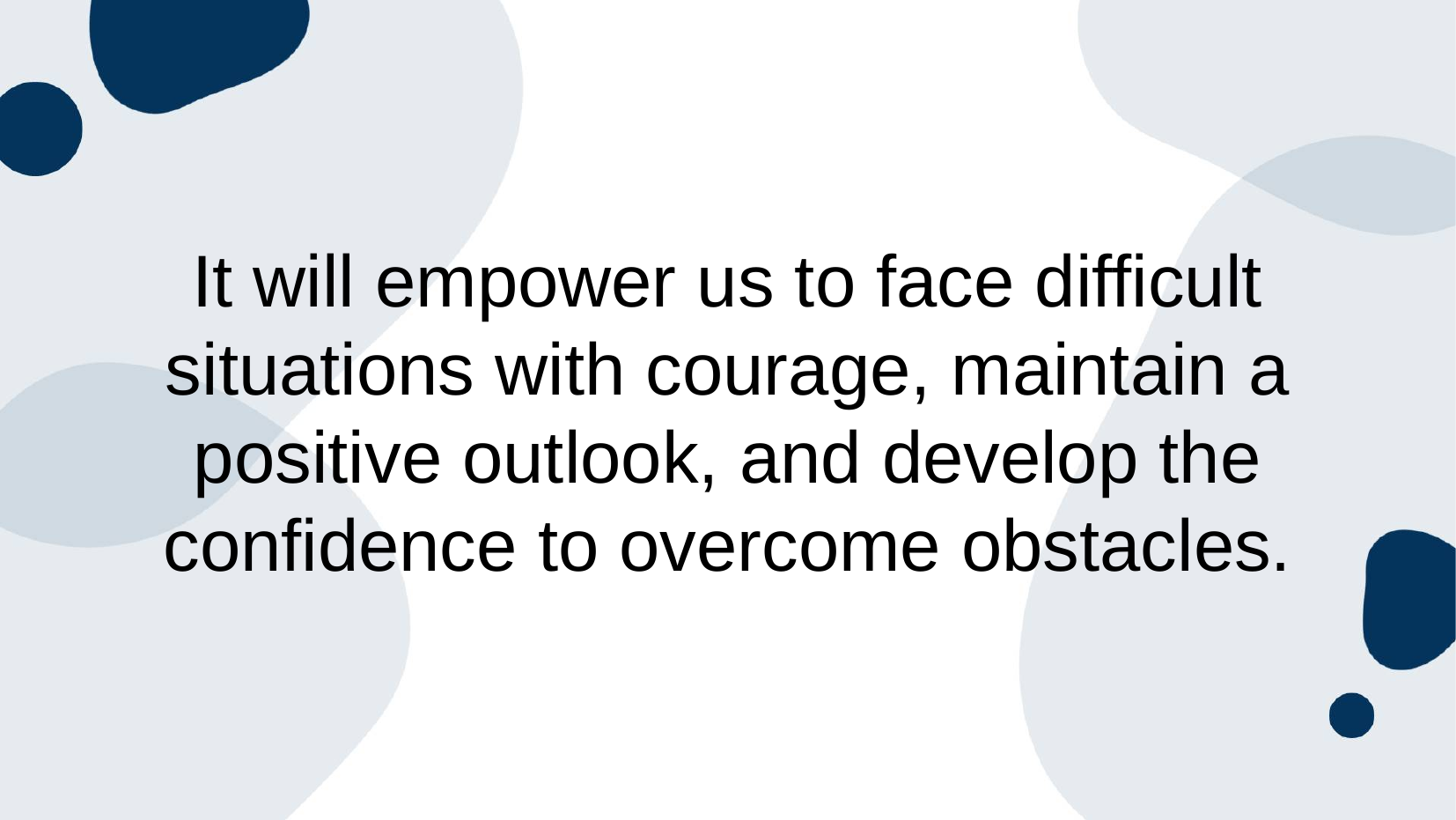

# It will empower us to face difficult situations with courage, maintain a positive outlook, and develop the confidence to overcome obstacles.